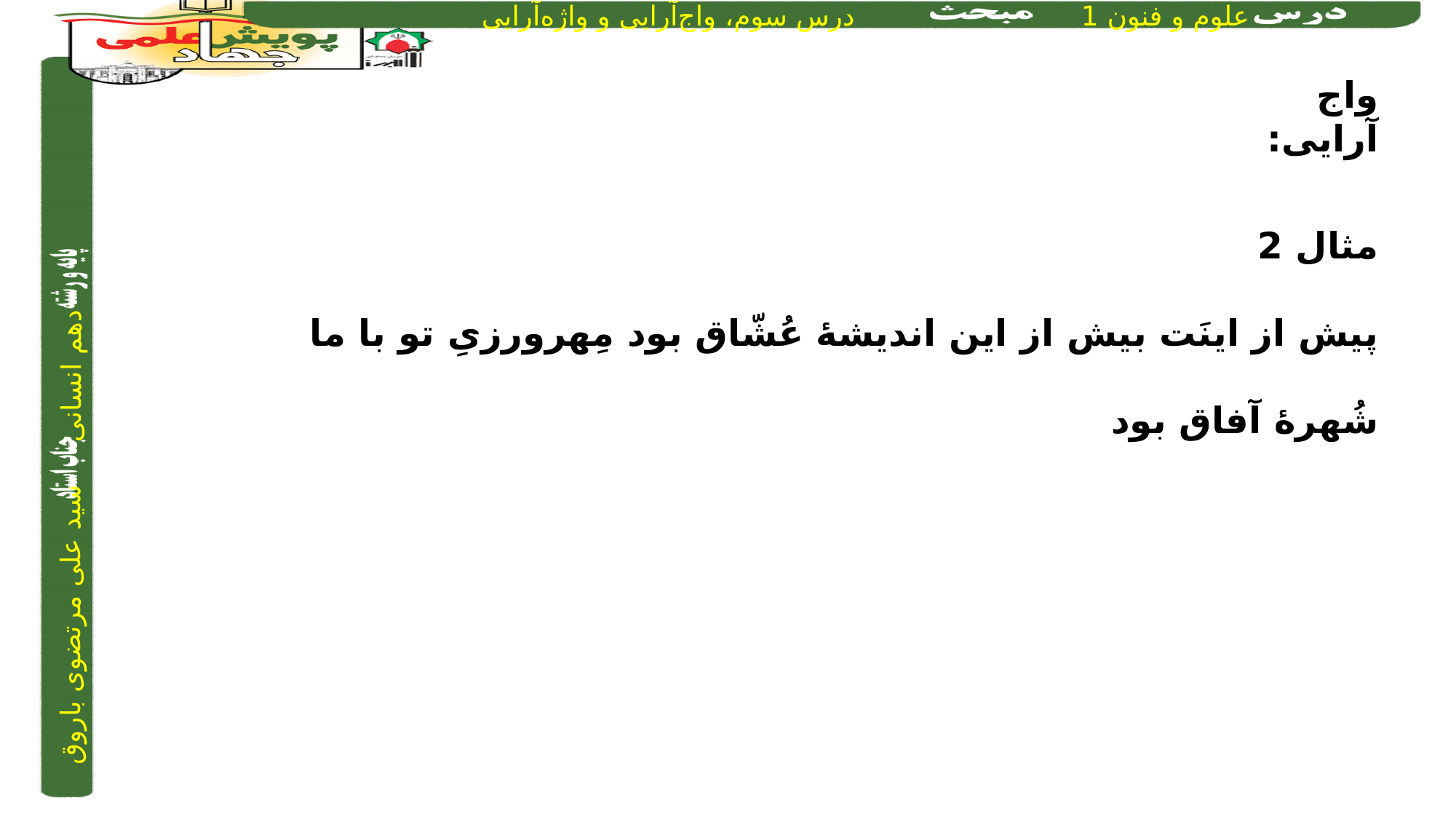

واج آرایی:
مثال 2
پیش از اینَت بیش از این اندیشۀ عُشّاق بود		مِهرورزیِ تو با ما شُهرۀ آفاق بود